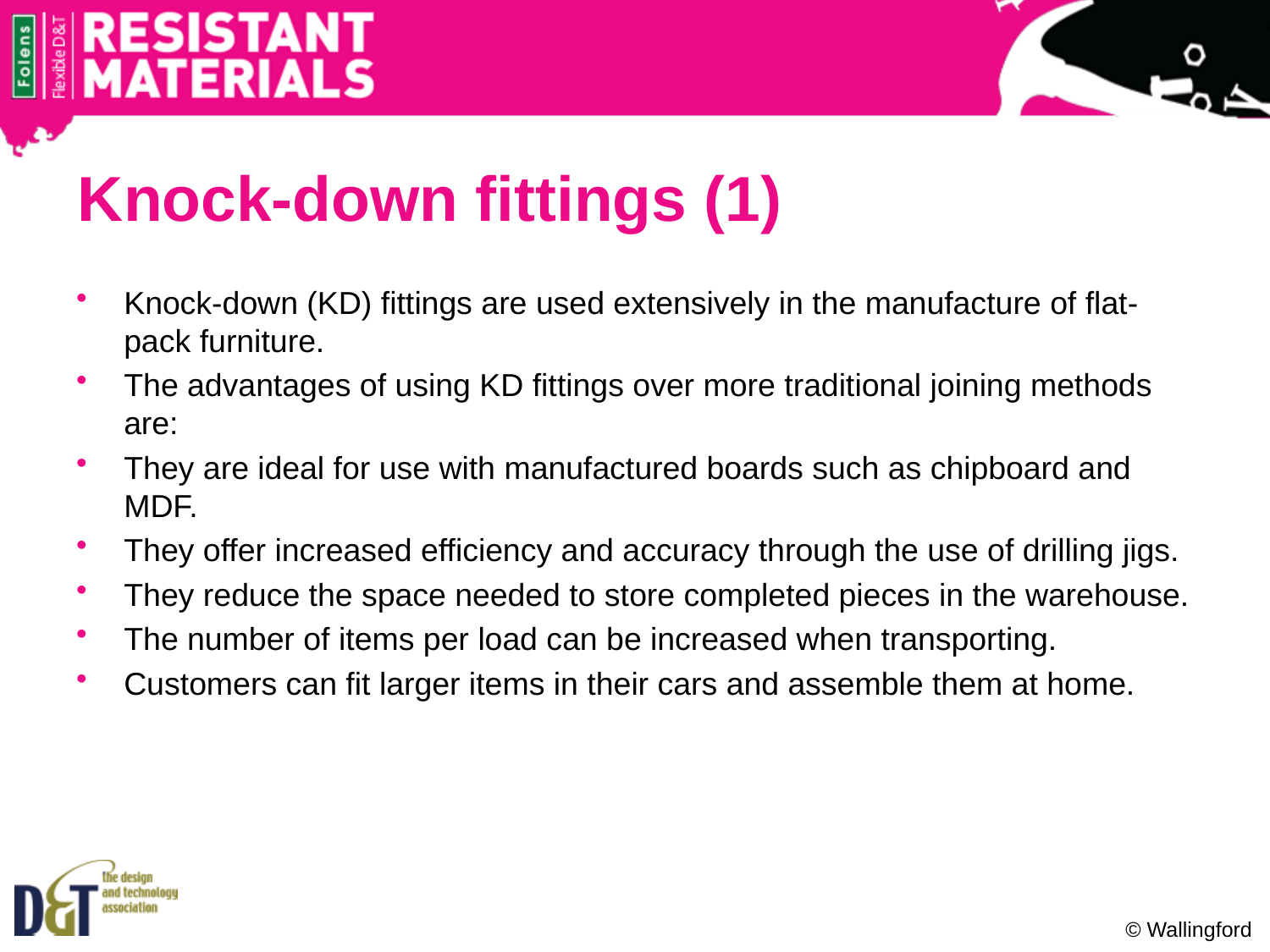

# Knock-down fittings (1)
Knock-down (KD) fittings are used extensively in the manufacture of flat-pack furniture.
The advantages of using KD fittings over more traditional joining methods are:
They are ideal for use with manufactured boards such as chipboard and MDF.
They offer increased efficiency and accuracy through the use of drilling jigs.
They reduce the space needed to store completed pieces in the warehouse.
The number of items per load can be increased when transporting.
Customers can fit larger items in their cars and assemble them at home.
© Wallingford